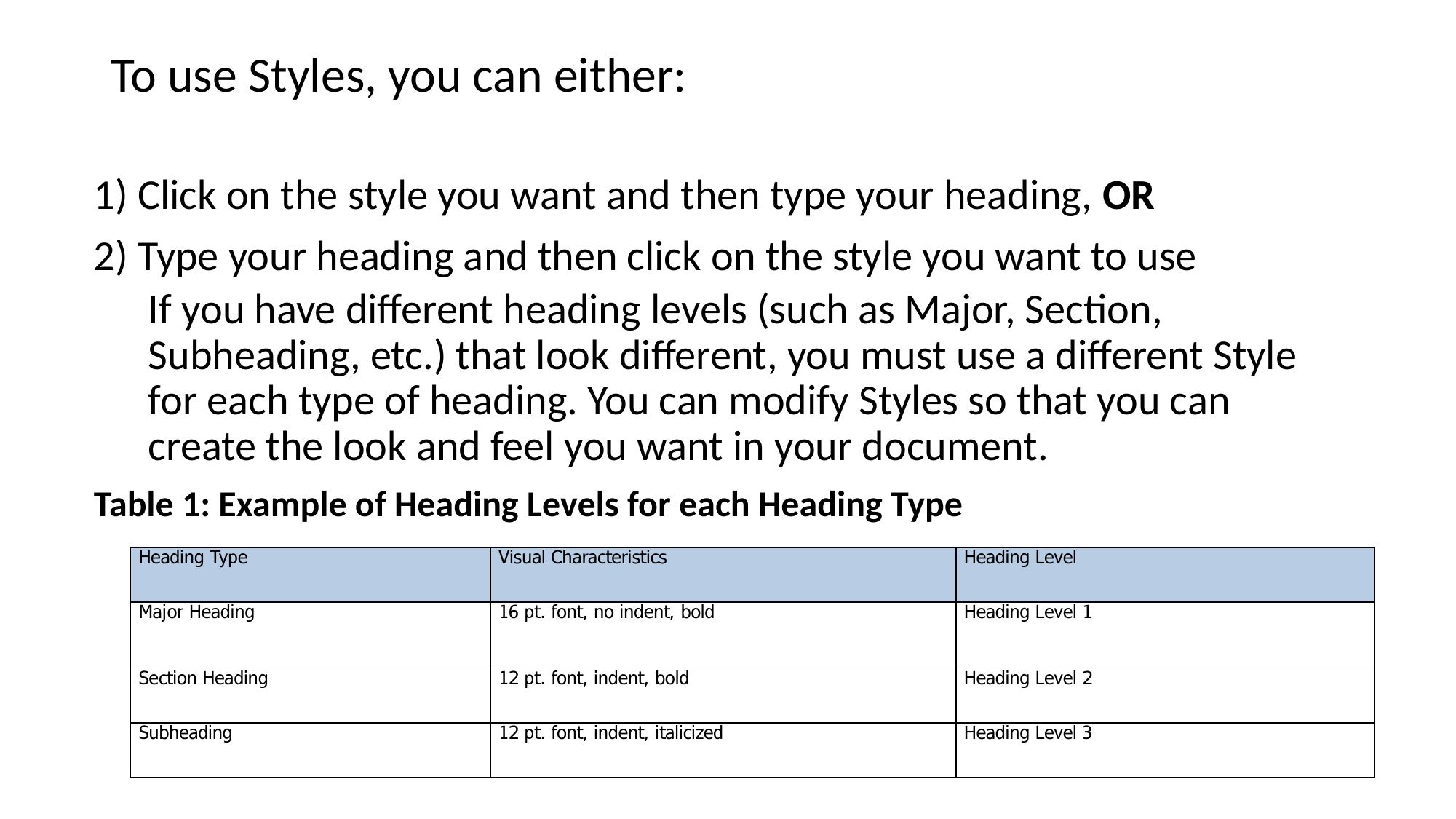

# To use Styles, you can either:
1) Click on the style you want and then type your heading, OR
2) Type your heading and then click on the style you want to use
If you have different heading levels (such as Major, Section, Subheading, etc.) that look different, you must use a different Style for each type of heading. You can modify Styles so that you can create the look and feel you want in your document.
Table 1: Example of Heading Levels for each Heading Type
| Heading Type | Visual Characteristics | Heading Level |
| --- | --- | --- |
| Major Heading | 16 pt. font, no indent, bold | Heading Level 1 |
| Section Heading | 12 pt. font, indent, bold | Heading Level 2 |
| Subheading | 12 pt. font, indent, italicized | Heading Level 3 |